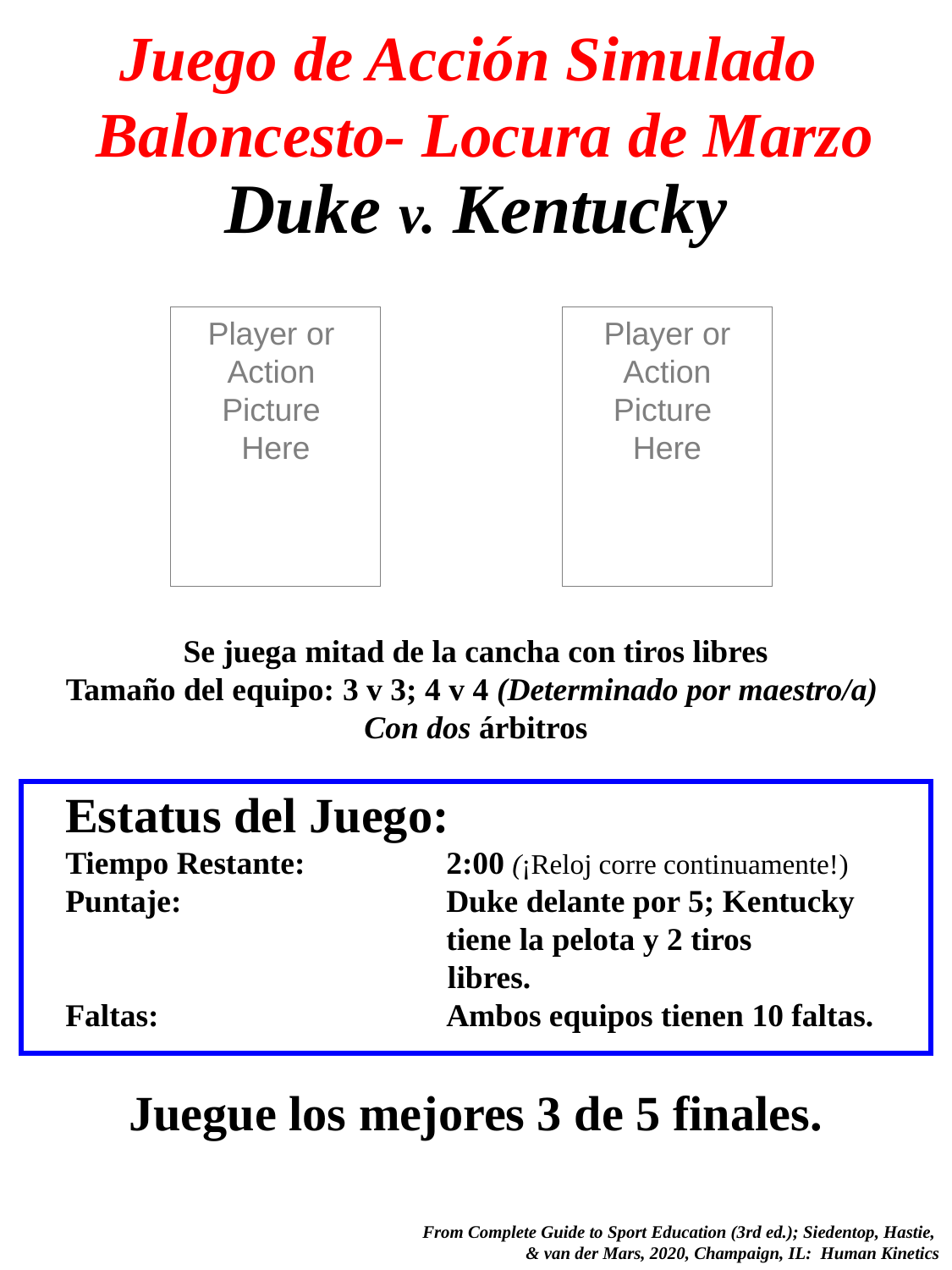

# Juego de Acción Simulado Baloncesto- Locura de Marzo
Duke v. Kentucky

Player or
Action
Picture
Here

Player or Action
Picture
Here

Se juega mitad de la cancha con tiros libres
Tamaño del equipo: 3 v 3; 4 v 4 (Determinado por maestro/a)
Con dos árbitros

Estatus del Juego:
Tiempo Restante: 		2:00 (¡Reloj corre continuamente!)
Puntaje:  		Duke delante por 5; Kentucky  			tiene la pelota y 2 tiros  			                libres.
Faltas: 			Ambos equipos tienen 10 faltas.

Juegue los mejores 3 de 5 finales.
 From Complete Guide to Sport Education (3rd ed.); Siedentop, Hastie,
& van der Mars, 2020, Champaign, IL:  Human Kinetics